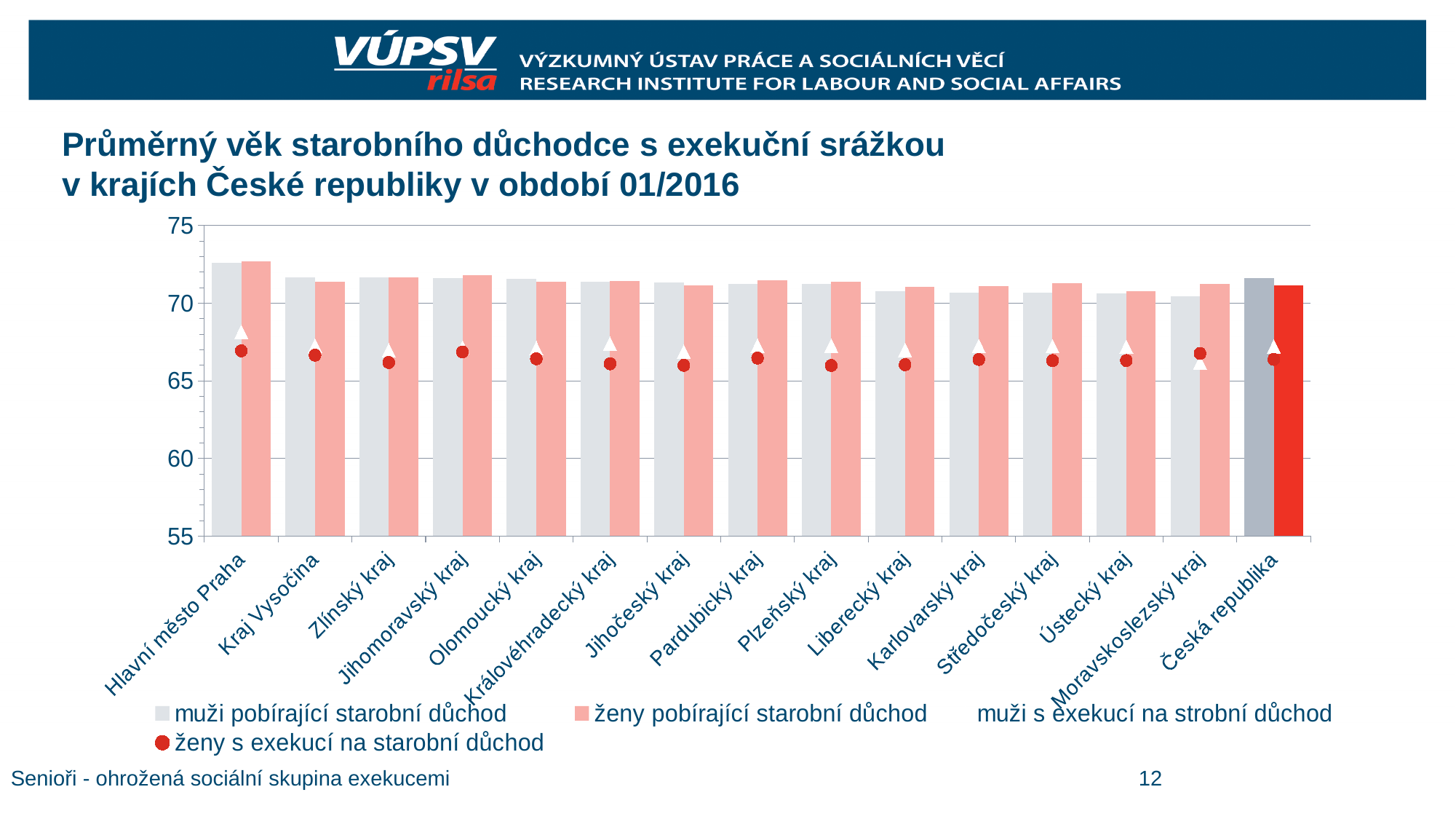

# Průměrný věk starobního důchodce s exekuční srážkou v krajích České republiky v období 01/2016

### Chart

| Category |  |  |  |  |
|---|---|---|---|---|
| Hlavní město Praha | 72.57579379307597 | 72.67417390685088 | 68.14394259181088 | 66.93408071748878 |
| Kraj Vysočina | 71.66599682707562 | 71.39664667727328 | 67.26699029126213 | 66.6506922257721 |
| Zlínský kraj | 71.6388509958296 | 71.66322134088982 | 66.97076612903226 | 66.18014059753955 |
| Jihomoravský kraj | 71.6265772752289 | 71.79189609949056 | 67.13234634365186 | 66.86062452399086 |
| Olomoucký kraj | 71.57627575790269 | 71.37901994955782 | 67.09891696750903 | 66.42182890855457 |
| Královéhradecký kraj | 71.3607125474545 | 71.43899412387313 | 67.38735818476498 | 66.0952380952381 |
| Jihočeský kraj | 71.3221669253135 | 71.15032891792714 | 66.8675799086758 | 65.99742599742599 |
| Pardubický kraj | 71.24931271477664 | 71.47036245593499 | 67.25664621676891 | 66.46437768240344 |
| Plzeňský kraj | 71.23643839335932 | 71.39010332378938 | 67.26011102299762 | 65.98553868402024 |
| Liberecký kraj | 70.79310609943619 | 71.03721171455892 | 66.98533950617283 | 66.03959731543624 |
| Karlovarský kraj | 70.67407407407407 | 71.07903312095715 | 67.2337786259542 | 66.37707509881423 |
| Středočeský kraj | 70.65873371428572 | 71.27128289975475 | 67.23152709359606 | 66.30771725032426 |
| Ústecký kraj | 70.62757198720227 | 70.7541565778854 | 67.188 | 66.30444611906556 |
| Moravskoslezský kraj | 70.46099732532151 | 71.25094694755548 | 66.17735527809307 | 66.76321585903084 |
| Česká republika | 71.6300595557287 | 71.15617443400708 | 67.20971121061496 | 66.37950128478883 |
Senioři - ohrožená sociální skupina exekucemi
12